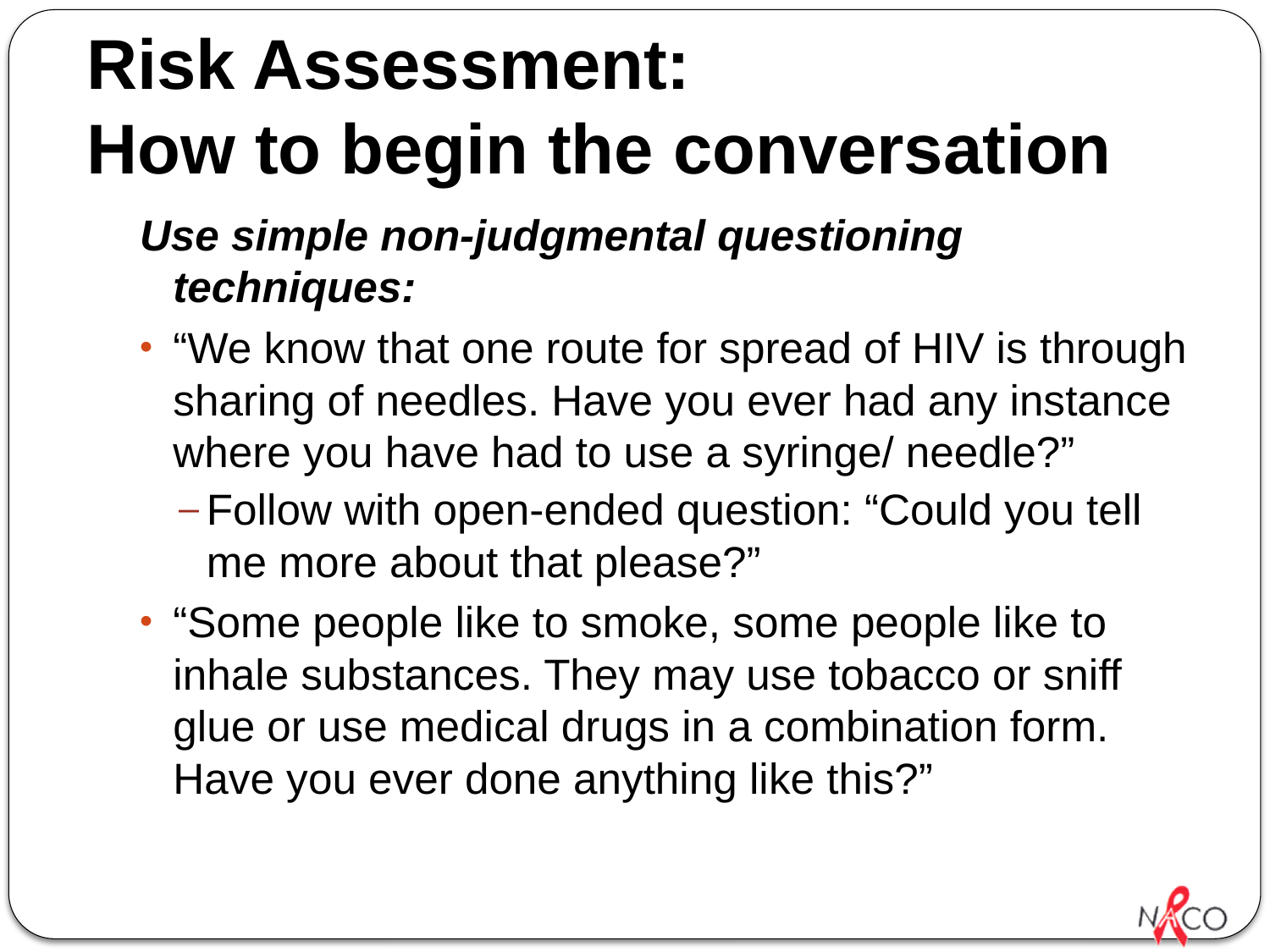

Risk Assessment:
How to begin the conversation
Use simple non-judgmental questioning techniques:
“We know that one route for spread of HIV is through sharing of needles. Have you ever had any instance where you have had to use a syringe/ needle?”
Follow with open-ended question: “Could you tell me more about that please?”
“Some people like to smoke, some people like to inhale substances. They may use tobacco or sniff glue or use medical drugs in a combination form. Have you ever done anything like this?”